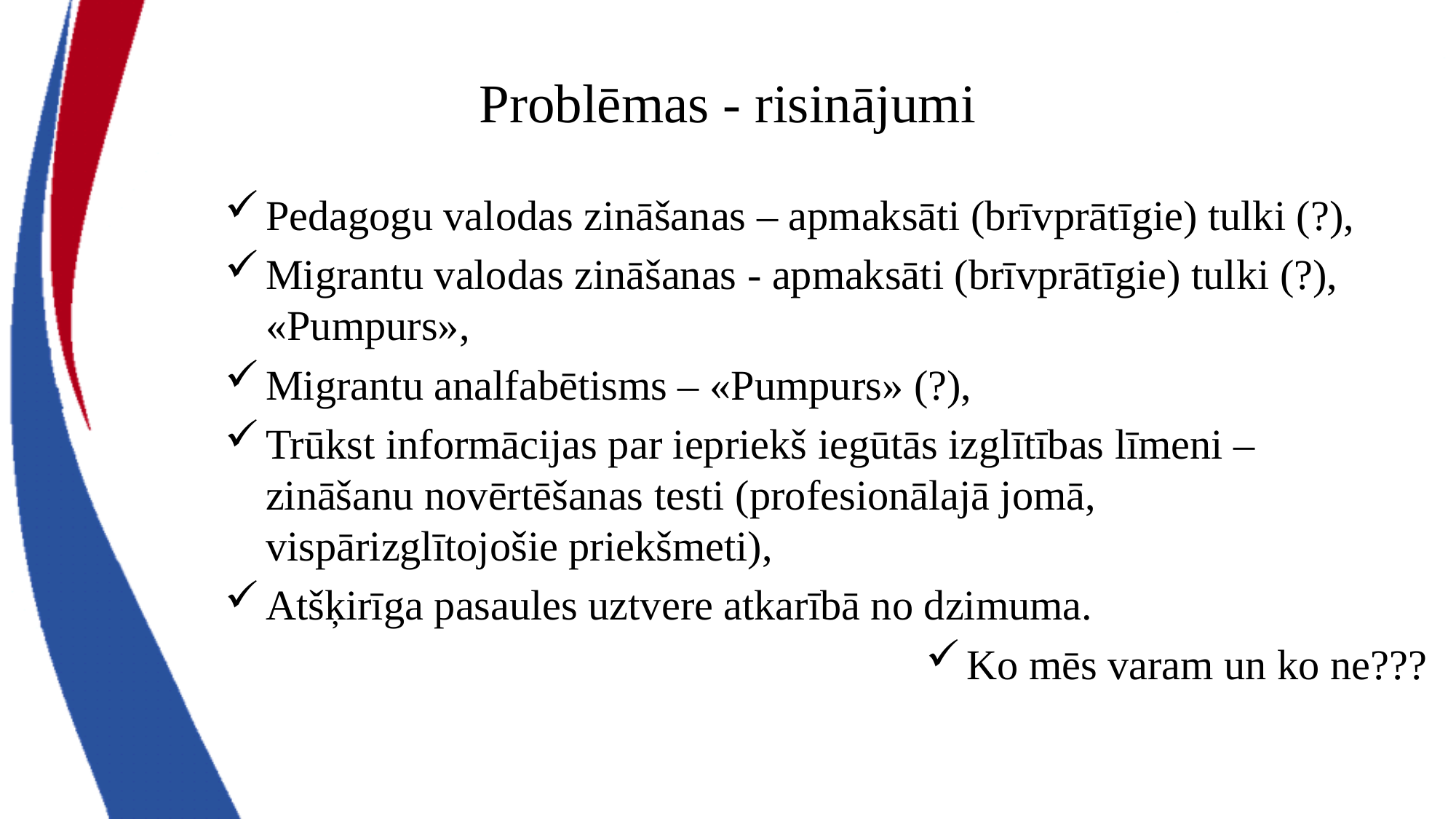

# Problēmas - risinājumi
Pedagogu valodas zināšanas – apmaksāti (brīvprātīgie) tulki (?),
Migrantu valodas zināšanas - apmaksāti (brīvprātīgie) tulki (?), «Pumpurs»,
Migrantu analfabētisms – «Pumpurs» (?),
Trūkst informācijas par iepriekš iegūtās izglītības līmeni –    zināšanu novērtēšanas testi (profesionālajā jomā,    vispārizglītojošie priekšmeti),
Atšķirīga pasaules uztvere atkarībā no dzimuma.
Ko mēs varam un ko ne???